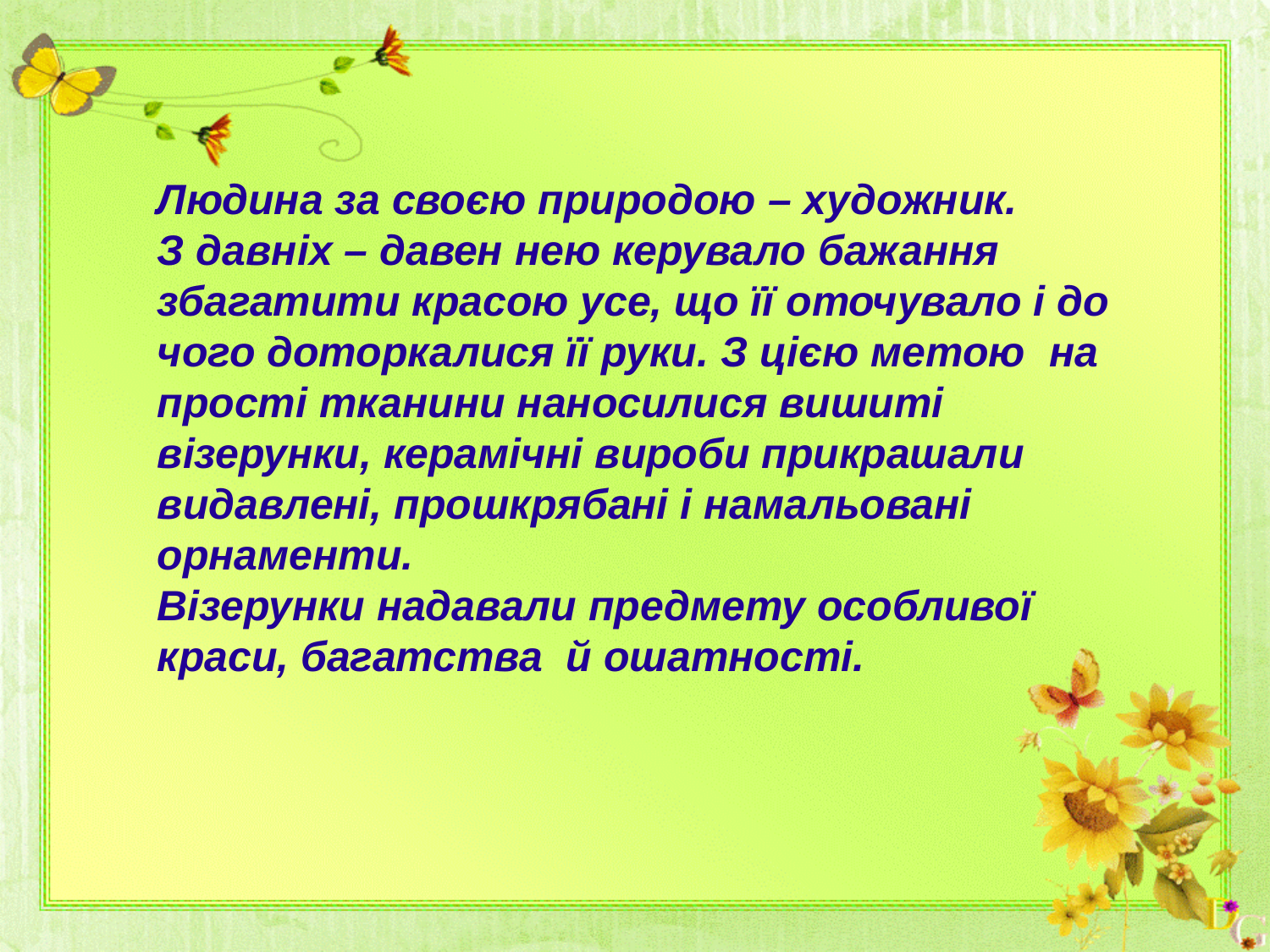

Людина за своєю природою – художник.
З давніх – давен нею керувало бажання збагатити красою усе, що її оточувало і до чого доторкалися її руки. З цією метою  на прості тканини наносилися вишиті візерунки, керамічні вироби прикрашали видавлені, прошкрябані і намальовані орнаменти.
Візерунки надавали предмету особливої краси, багатства  й ошатності.